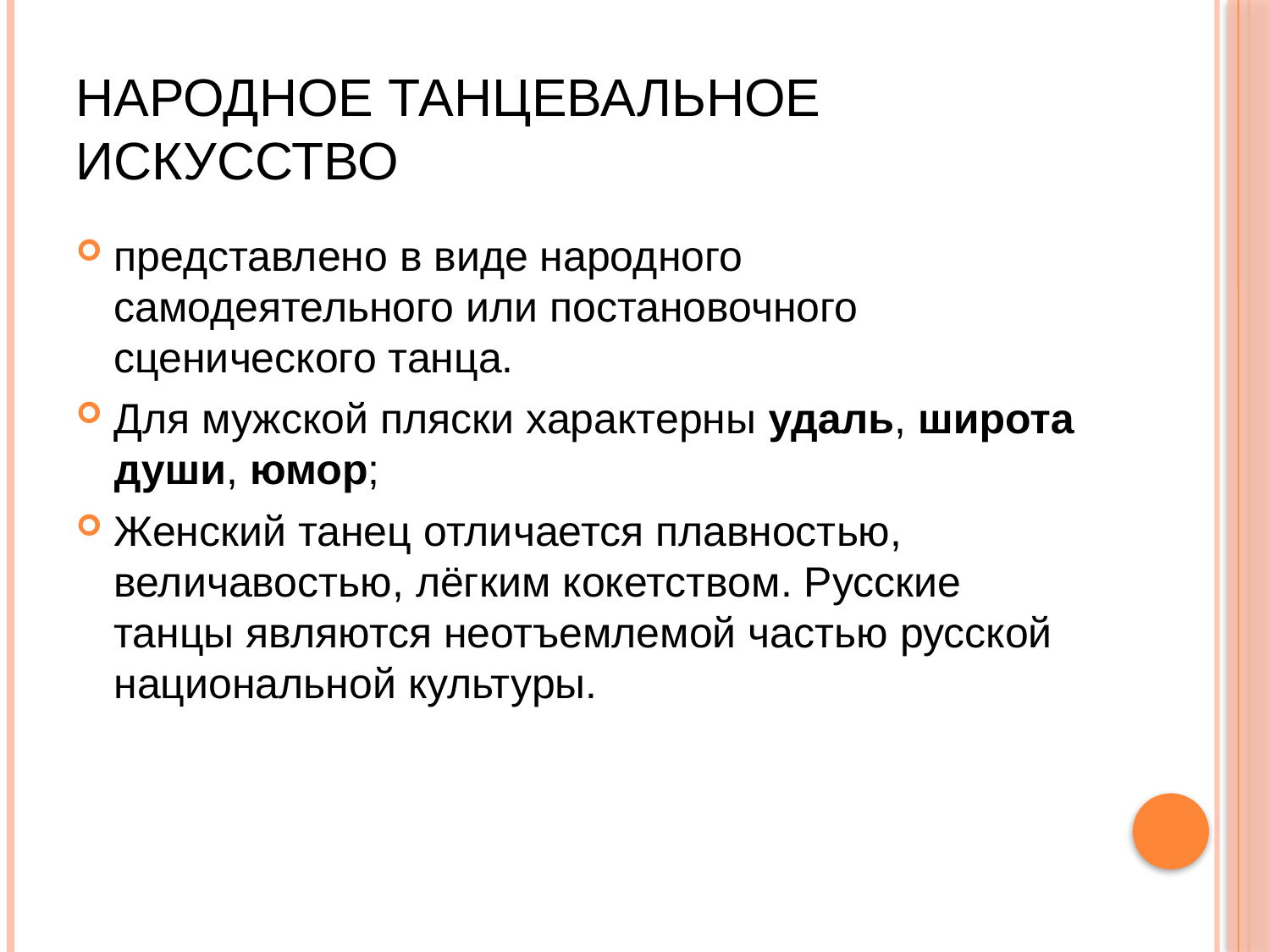

# народное танцевальное искусство
представлено в виде народного самодеятельного или постановочного сценического танца.
Для мужской пляски характерны удаль, широта души, юмор;
Женский танец отличается плавностью, величавостью, лёгким кокетством. Русские танцы являются неотъемлемой частью русской национальной культуры.